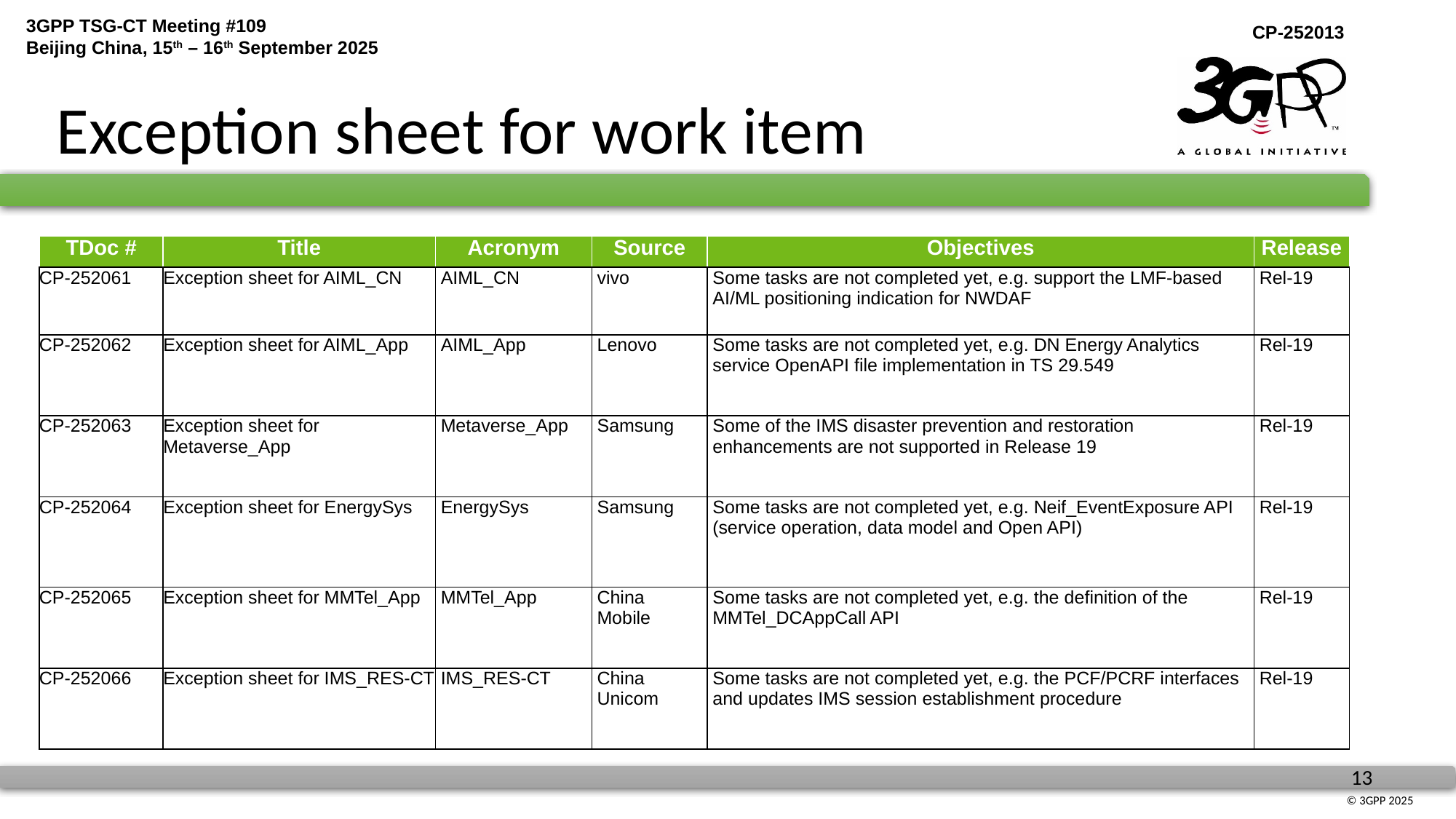

# Exception sheet for work item
| TDoc # | Title | Acronym | Source | Objectives | Release |
| --- | --- | --- | --- | --- | --- |
| CP-252061 | Exception sheet for AIML\_CN | AIML\_CN | vivo | Some tasks are not completed yet, e.g. support the LMF-based AI/ML positioning indication for NWDAF | Rel-19 |
| CP-252062 | Exception sheet for AIML\_App | AIML\_App | Lenovo | Some tasks are not completed yet, e.g. DN Energy Analytics service OpenAPI file implementation in TS 29.549 | Rel-19 |
| CP-252063 | Exception sheet for Metaverse\_App | Metaverse\_App | Samsung | Some of the IMS disaster prevention and restoration enhancements are not supported in Release 19 | Rel-19 |
| CP-252064 | Exception sheet for EnergySys | EnergySys | Samsung | Some tasks are not completed yet, e.g. Neif\_EventExposure API (service operation, data model and Open API) | Rel-19 |
| CP-252065 | Exception sheet for MMTel\_App | MMTel\_App | China Mobile | Some tasks are not completed yet, e.g. the definition of the MMTel\_DCAppCall API | Rel-19 |
| CP-252066 | Exception sheet for IMS\_RES-CT | IMS\_RES-CT | China Unicom | Some tasks are not completed yet, e.g. the PCF/PCRF interfaces and updates IMS session establishment procedure | Rel-19 |